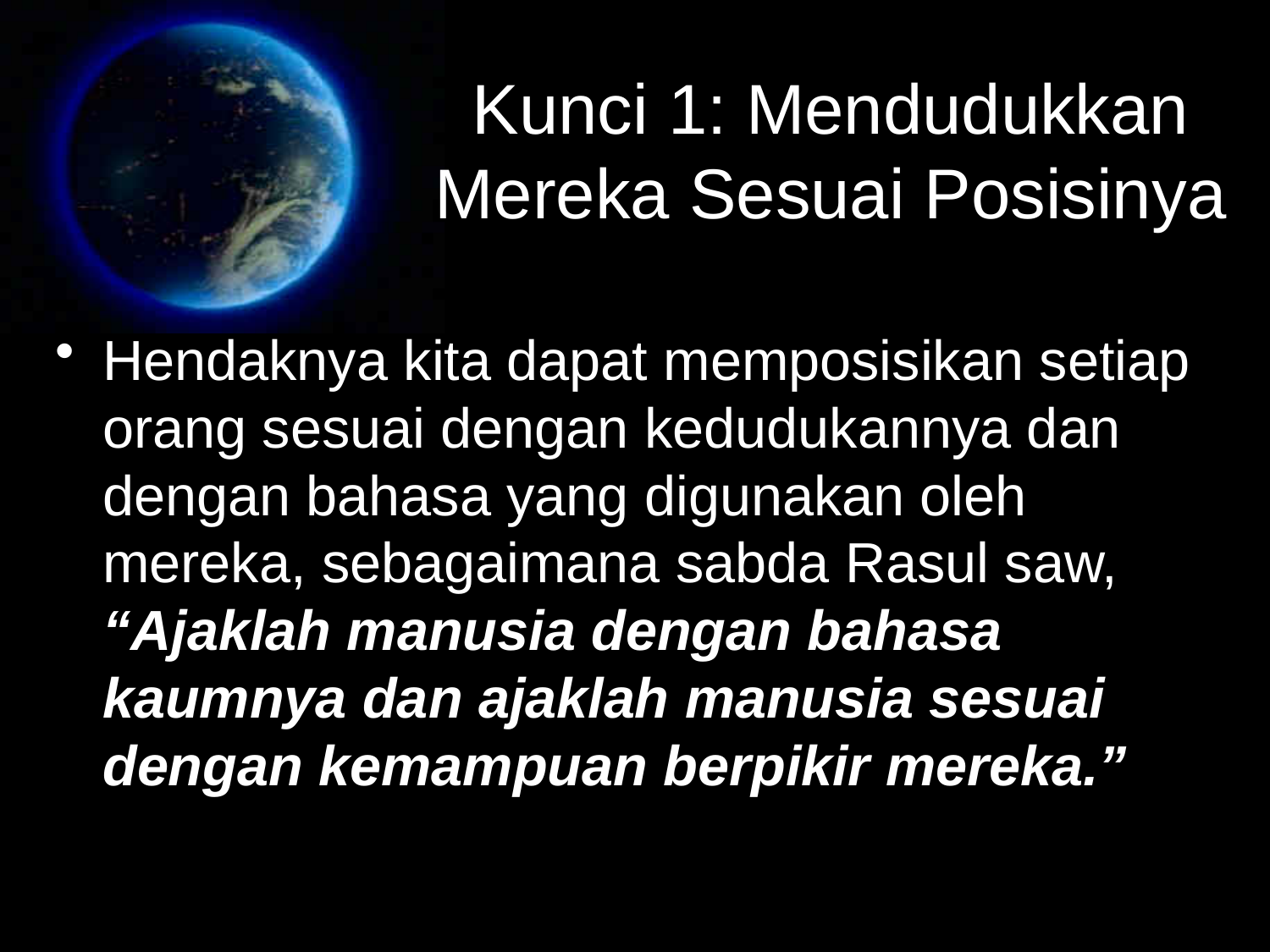

# Kunci 1: Mendudukkan Mereka Sesuai Posisinya
Hendaknya kita dapat memposisikan setiap orang sesuai dengan kedudukannya dan dengan bahasa yang digunakan oleh mereka, sebagaimana sabda Rasul saw, “Ajaklah manusia dengan bahasa kaumnya dan ajaklah manusia sesuai dengan kemampuan berpikir mereka.”